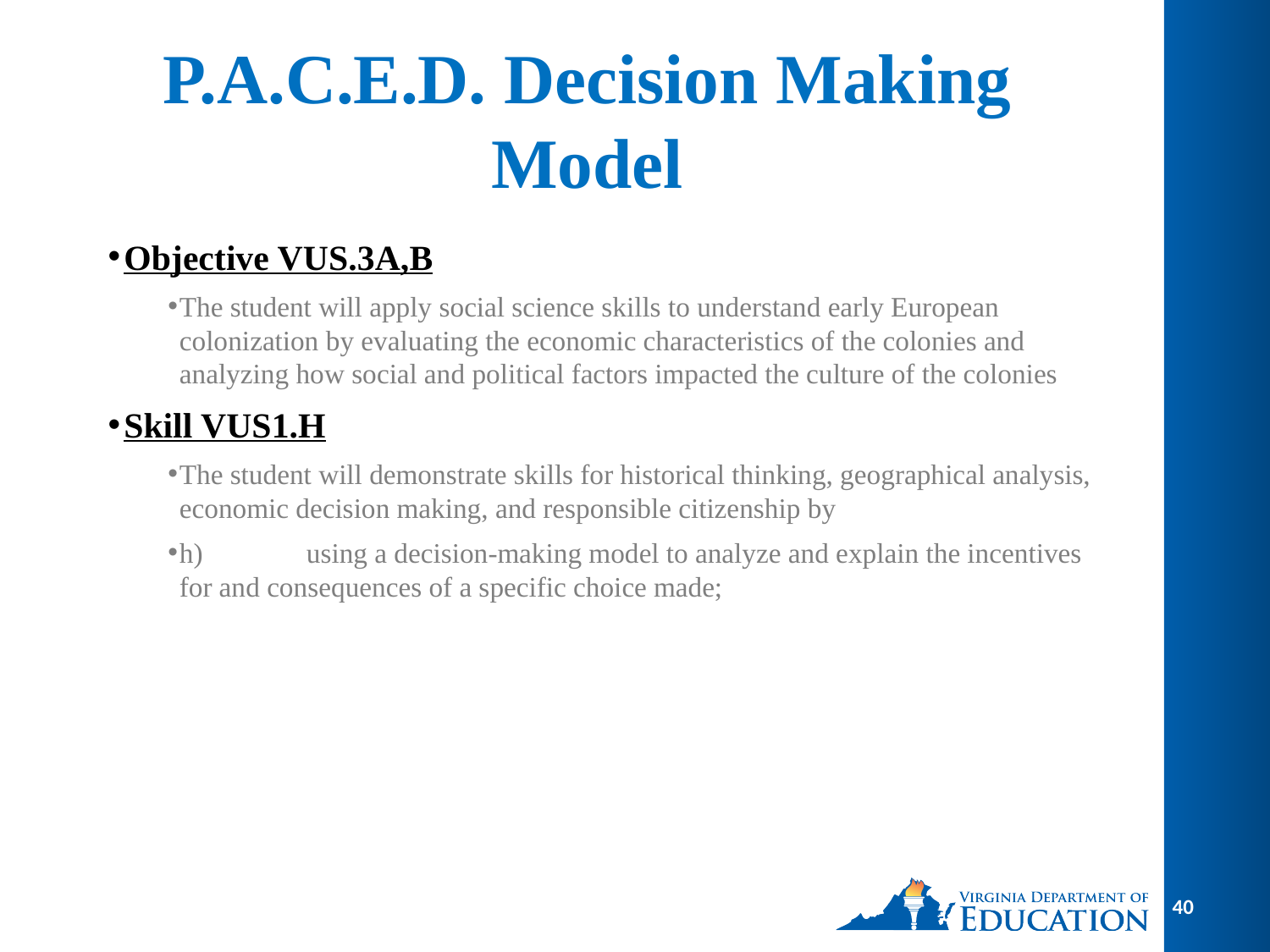

# P.A.C.E.D. Decision Making Model
Objective VUS.3A,B
The student will apply social science skills to understand early European colonization by evaluating the economic characteristics of the colonies and analyzing how social and political factors impacted the culture of the colonies
Skill VUS1.H
The student will demonstrate skills for historical thinking, geographical analysis, economic decision making, and responsible citizenship by
h)	using a decision-making model to analyze and explain the incentives for and consequences of a specific choice made;

40